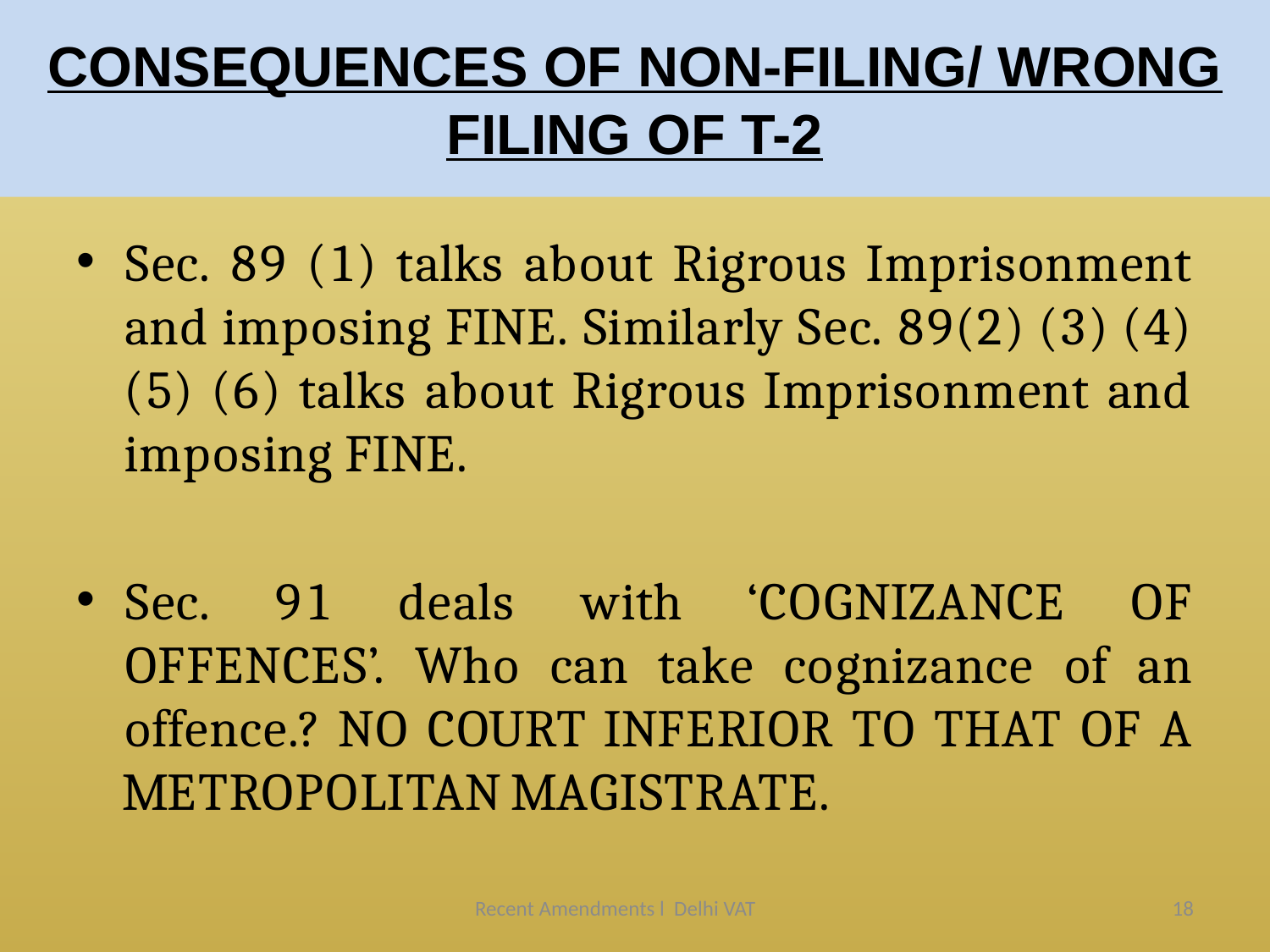

# CONSEQUENCES OF NON-FILING/ WRONG FILING OF T-2
Sec. 89 (1) talks about Rigrous Imprisonment and imposing FINE. Similarly Sec. 89(2) (3) (4) (5) (6) talks about Rigrous Imprisonment and imposing FINE.

Sec. 91 deals with ‘COGNIZANCE OF OFFENCES’. Who can take cognizance of an offence.? NO COURT INFERIOR TO THAT OF A METROPOLITAN MAGISTRATE.
Recent Amendments l  Delhi VAT
18